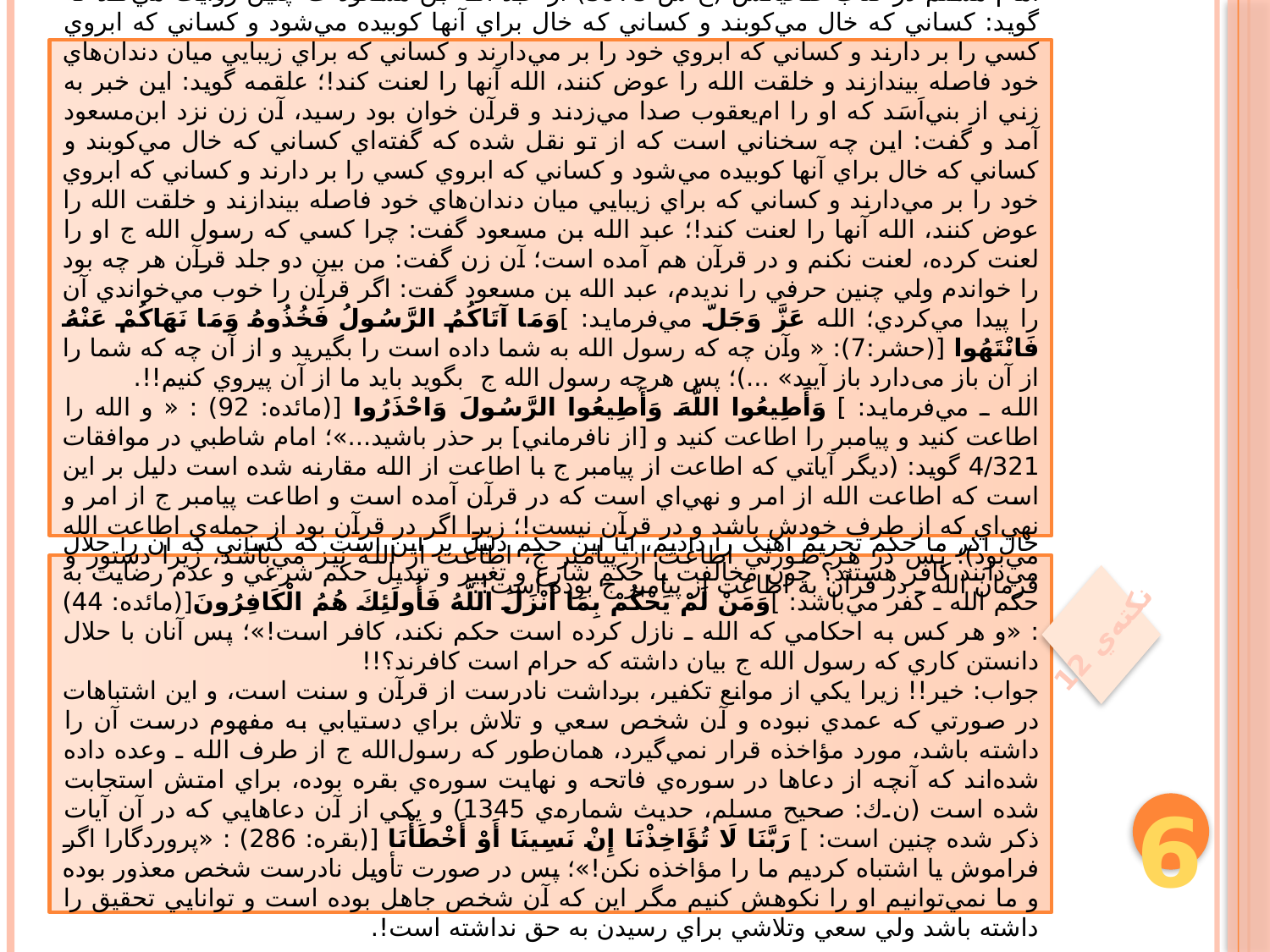

امام مسلم در كتاب صحيحش (ح ش 3973) از عبد الله بن مسعود ت چنين روايت مي‌كند كه گويد: كساني كه خال مي‌كوبند و كساني كه خال براي آنها كوبيده مي‌شود و كساني كه ابروي كسي را بر دارند و كساني كه ابروي خود را بر مي‌دارند و كساني كه براي زيبايي ميان دندان‌هاي خود فاصله بيندازند و خلقت الله را عوض كنند، الله آنها را لعنت كند!؛ علقمه گويد: اين خبر به زني از بني‌اَسَد كه او را ام‌يعقوب صدا مي‌زدند و قرآن ‌خوان بود رسيد، آن زن نزد ابن‌مسعود آمد و گفت: اين چه سخناني است كه از تو نقل شده كه گفته‌اي كساني كه خال مي‌كوبند و كساني كه خال براي آنها كوبيده مي‌شود و كساني كه ابروي كسي را بر دارند و كساني كه ابروي خود را بر مي‌دارند و كساني كه براي زيبايي ميان دندان‌هاي خود فاصله بيندازند و خلقت الله را عوض كنند، الله آنها را لعنت كند!؛ عبد الله بن مسعود گفت: چرا كسي كه رسول الله ج او را لعنت كرده، لعنت نكنم و در قرآن هم آمده است؛ آن زن گفت: من بين دو جلد قرآن هر چه بود را خواندم ولي چنين حرفي را نديدم، عبد الله بن مسعود گفت: اگر قرآن را خوب مي‌خواندي آن را پيدا مي‌كردي؛ الله عَزَّ وَجَلّ مي‌فرمايد: ]وَمَا آتَاكُمُ الرَّسُولُ فَخُذُوهُ وَمَا نَهَاكُمْ عَنْهُ فَانْتَهُوا [(حشر:7): « وآن چه که رسول الله به شما داده است را بگیرید و از آن چه که شما را از آن باز می‌دارد باز آیید» ...)؛ پس هرچه رسول الله ج  بگويد بايد ما از آن پيروي كنيم!!.
الله ـ مي‌فرمايد: ] وَأَطِيعُوا اللَّهَ وَأَطِيعُوا الرَّسُولَ وَاحْذَرُوا [(مائده: 92) : « و الله را اطاعت كنيد و پيامبر را اطاعت كنيد و [از نافرماني] بر حذر باشيد...»؛ امام شاطبي در موافقات 4/321 گويد: (ديگر آياتي كه اطاعت از پيامبر ج با اطاعت از الله مقارنه شده است دليل بر اين است كه اطاعت الله از امر و نهي‌اي است كه در قرآن آمده است و اطاعت پيامبر ج از امر و نهي‌اي كه از طرف خودش باشد و در قرآن نيست!؛ زيرا اگر در قرآن بود از جمله‌ي اطاعت الله مي‌بود)؛ پس در هر صورتي اطاعت از پيامبر ج، اطاعت از الله نيز مي‌باشد، زيرا دستور و فرمان الله ـ در قرآن به اطاعت از پيامبر ج بوده است!.
حال اگر ما حكم تحريم آهنگ را داديم، آيا اين حكم دليل بر اين است كه كساني كه آن را حلال مي‌دانند كافر هستند؟ چون مخالفت با حكم شارع و تغيير و تبديل حكم شرعي و عدم رضايت به حكم الله ـ كفر مي‌باشد: ]وَمَنْ لَمْ يَحْكُمْ بِمَا أَنْزَلَ اللَّهُ فَأُولَئِكَ هُمُ الْكَافِرُونَ[(مائده: 44) : «و هر كس به احكامي كه الله ـ نازل كرده است حكم نكند، كافر است!»؛ پس آنان با حلال دانستن كاري كه رسول الله‌ ج بيان داشته كه حرام است كافرند؟!!
جواب: خير!! زيرا يكي از موانع تكفير، برداشت نادرست از قرآن و سنت است، و اين اشتباهات در صورتي كه عمدي نبوده و آن شخص سعي و تلاش براي دستيابي به مفهوم درست آن را داشته باشد، مورد مؤاخذه قرار نمي‌گيرد، همان‌طور كه رسول‌الله ج از طرف الله ـ وعده داده شده‌اند كه آنچه از دعاها در سوره‌ي فاتحه و نهايت سوره‌ي بقره بوده، براي امتش استجابت شده است (ن.ك: صحيح مسلم، حديث شماره‌ي 1345) و يكي از آن دعاهايي كه در آن آيات ذكر شده چنين است: ] رَبَّنَا لَا تُؤَاخِذْنَا إِنْ نَسِينَا أَوْ أَخْطَأْنَا [(بقره: 286) : «پروردگارا اگر فراموش يا اشتباه كرديم ما را مؤاخذه نكن!»؛ پس در صورت تأويل نادرست شخص معذور بوده و ما نمي‌توانيم او را نكوهش كنيم مگر اين‌ كه آن شخص جاهل بوده است و توانايي تحقيق را داشته باشد ولي سعي وتلاشي براي رسيدن به حق نداشته است!.

نكته‌ي 12
6